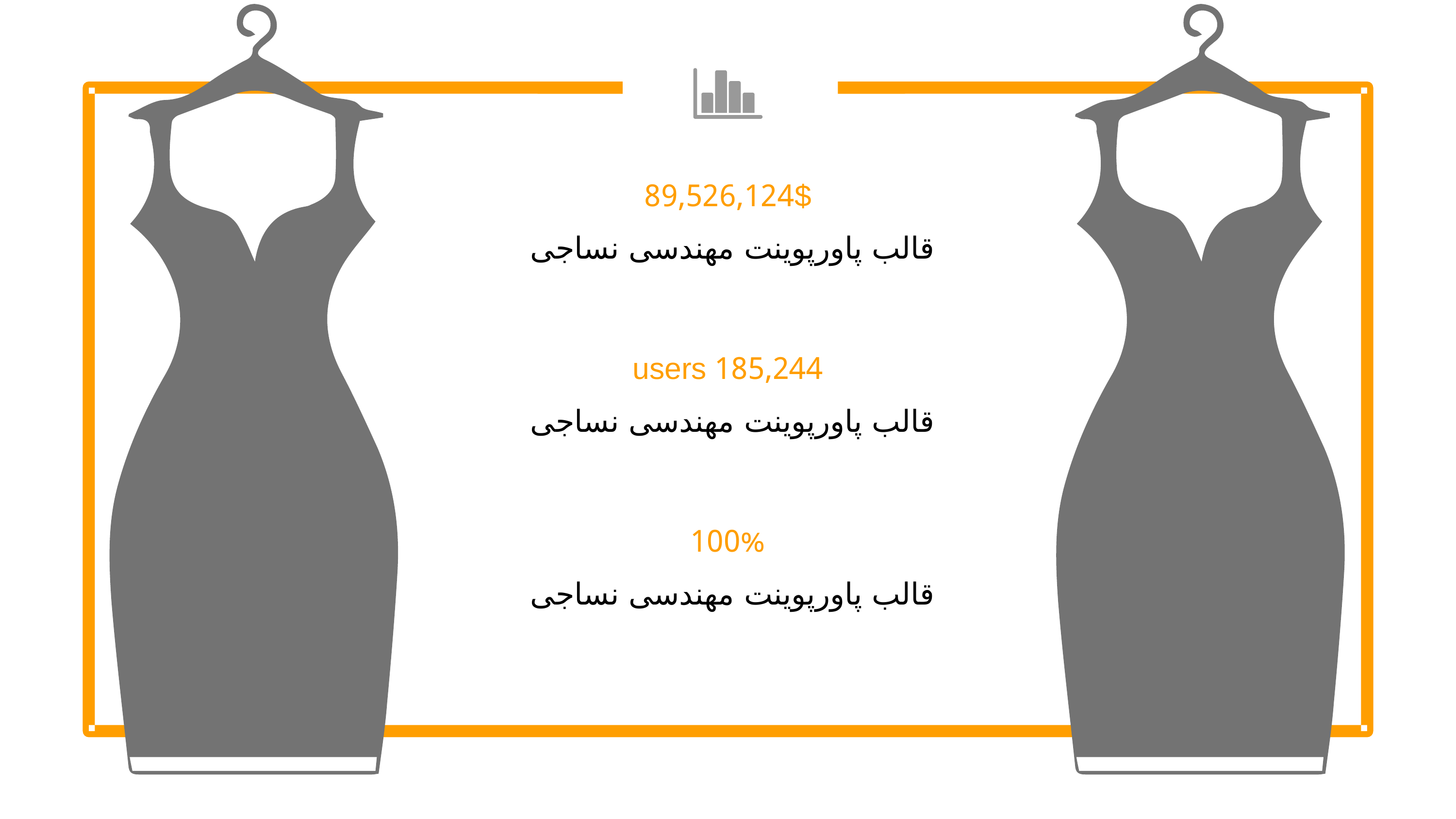

89,526,124$
قالب پاورپوینت مهندسی نساجی
185,244 users
قالب پاورپوینت مهندسی نساجی
100%
قالب پاورپوینت مهندسی نساجی